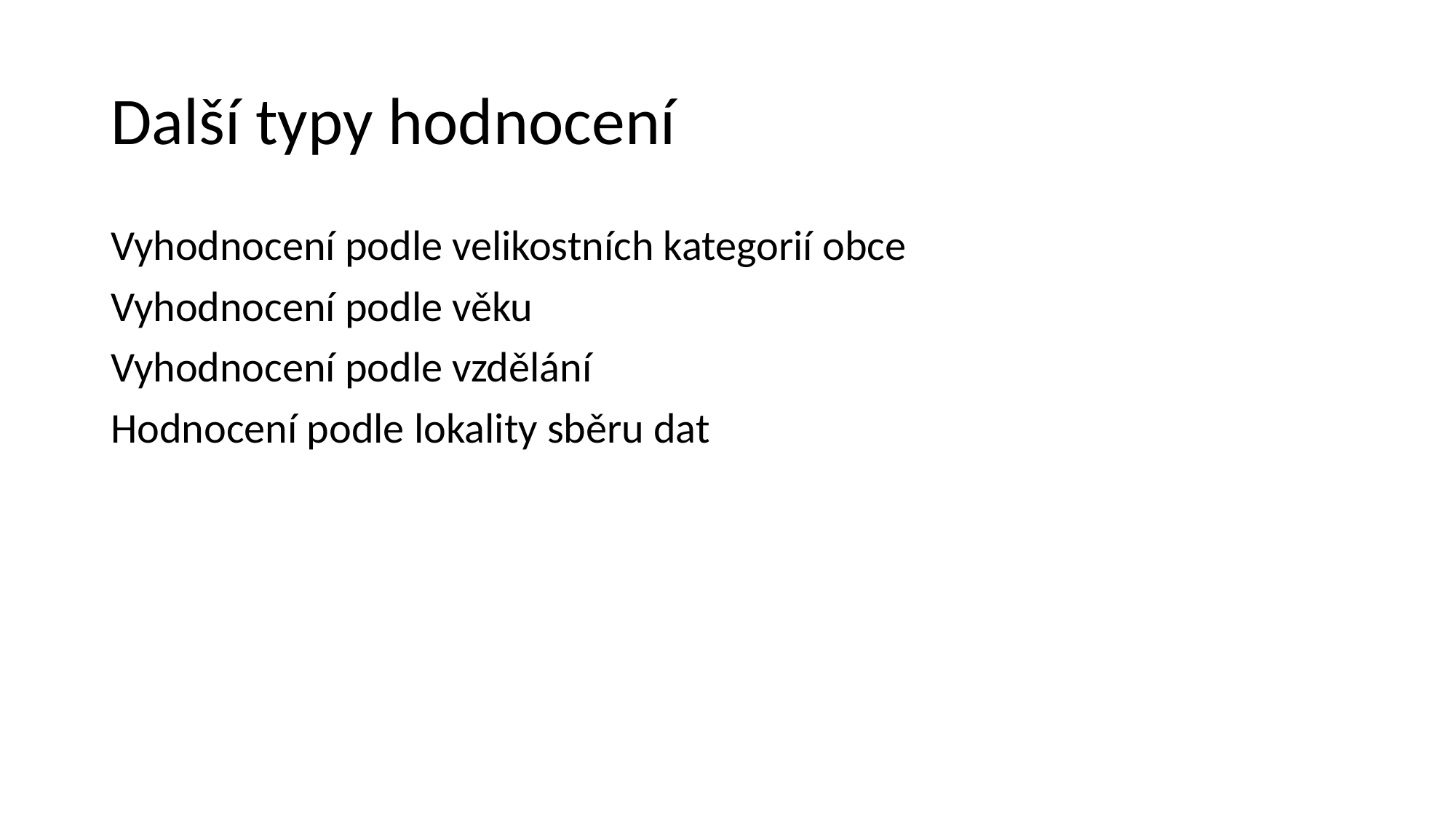

# Další typy hodnocení
Vyhodnocení podle velikostních kategorií obce
Vyhodnocení podle věku
Vyhodnocení podle vzdělání
Hodnocení podle lokality sběru dat